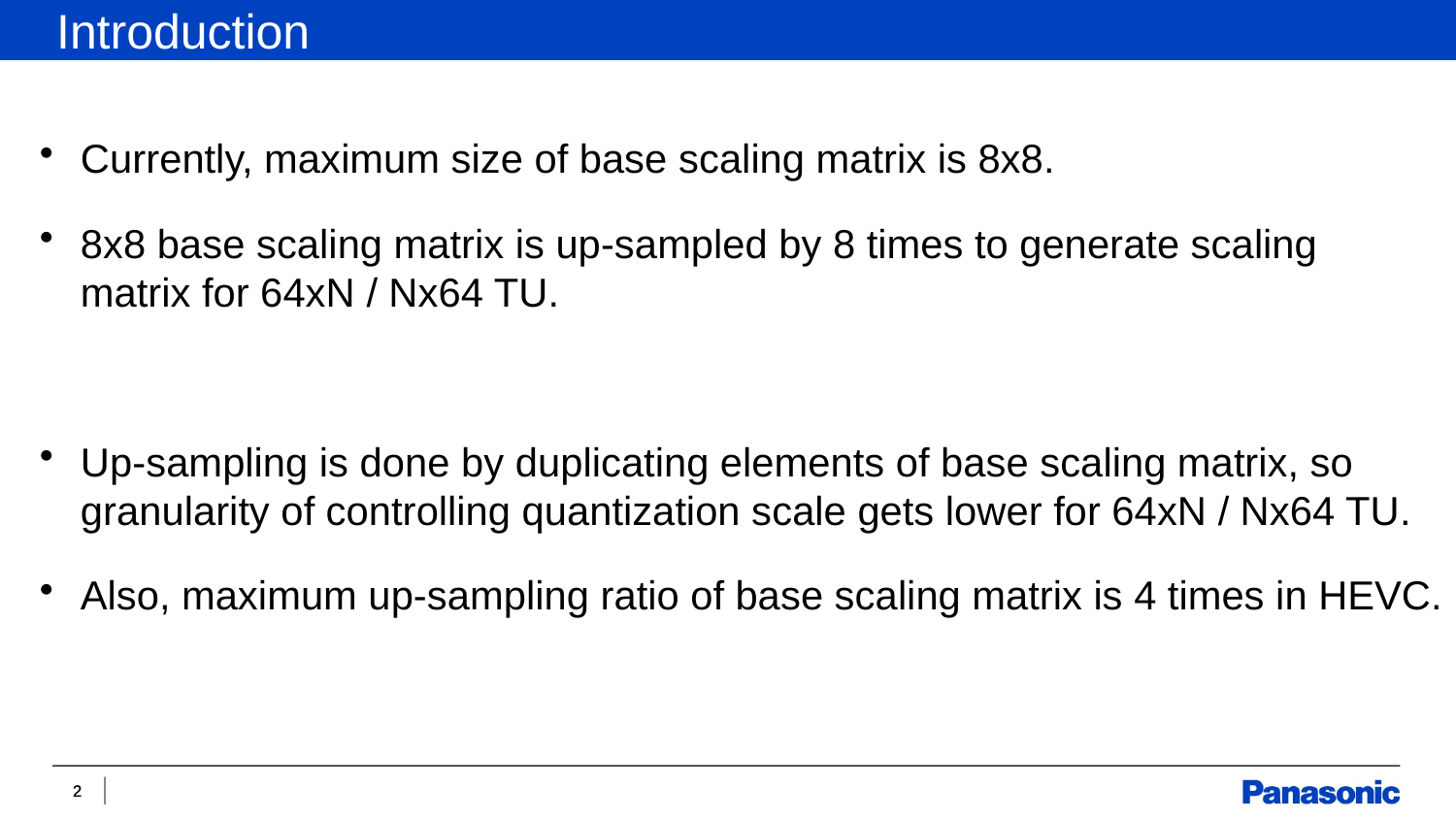

Introduction
Currently, maximum size of base scaling matrix is 8x8.
8x8 base scaling matrix is up-sampled by 8 times to generate scaling
matrix for 64xN / Nx64 TU.

Up-sampling is done by duplicating elements of base scaling matrix, so granularity of controlling quantization scale gets lower for 64xN / Nx64 TU.
Also, maximum up-sampling ratio of base scaling matrix is 4 times in HEVC.
2